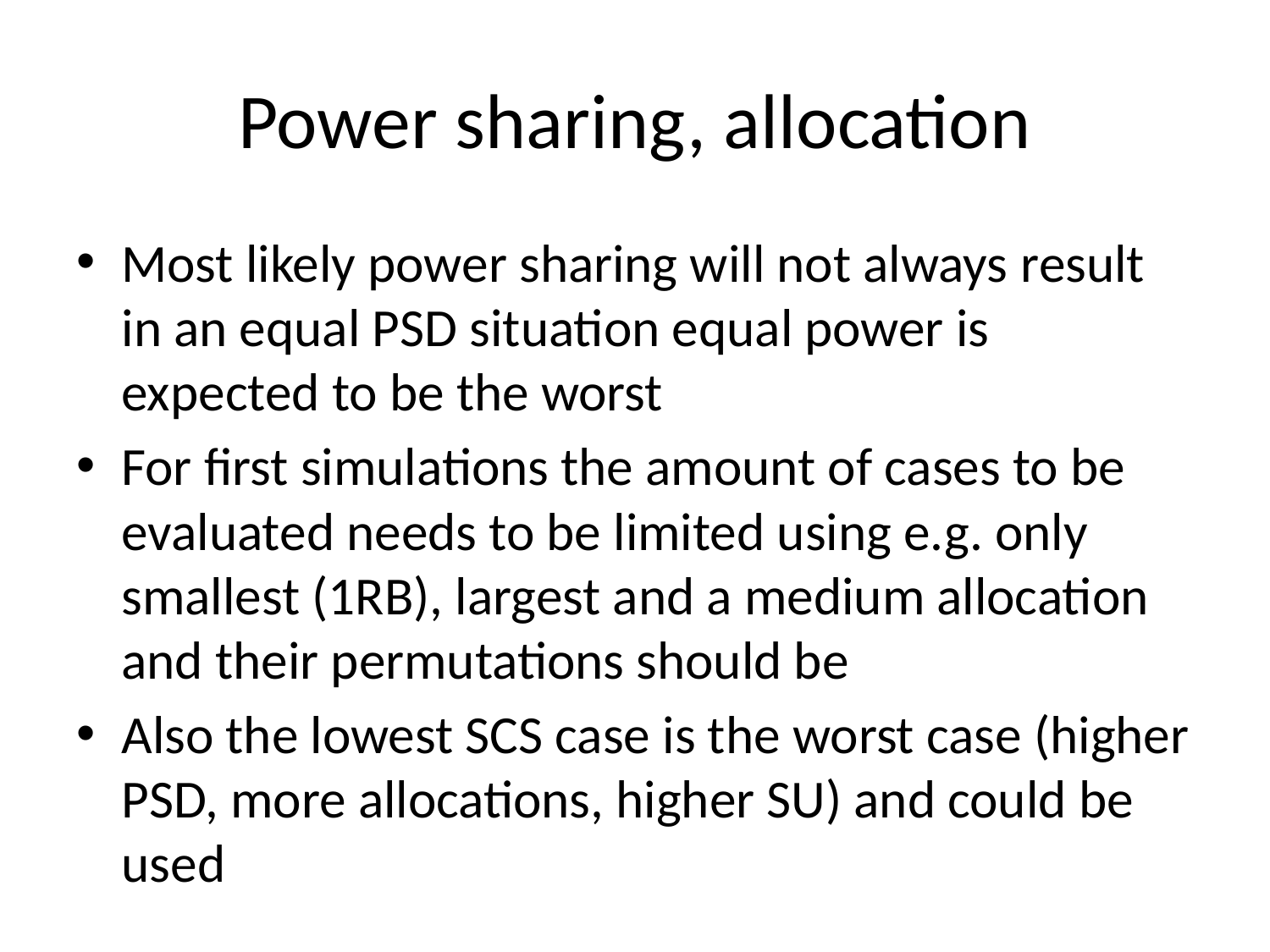

# Power sharing, allocation
Most likely power sharing will not always result in an equal PSD situation equal power is expected to be the worst
For first simulations the amount of cases to be evaluated needs to be limited using e.g. only smallest (1RB), largest and a medium allocation and their permutations should be
Also the lowest SCS case is the worst case (higher PSD, more allocations, higher SU) and could be used